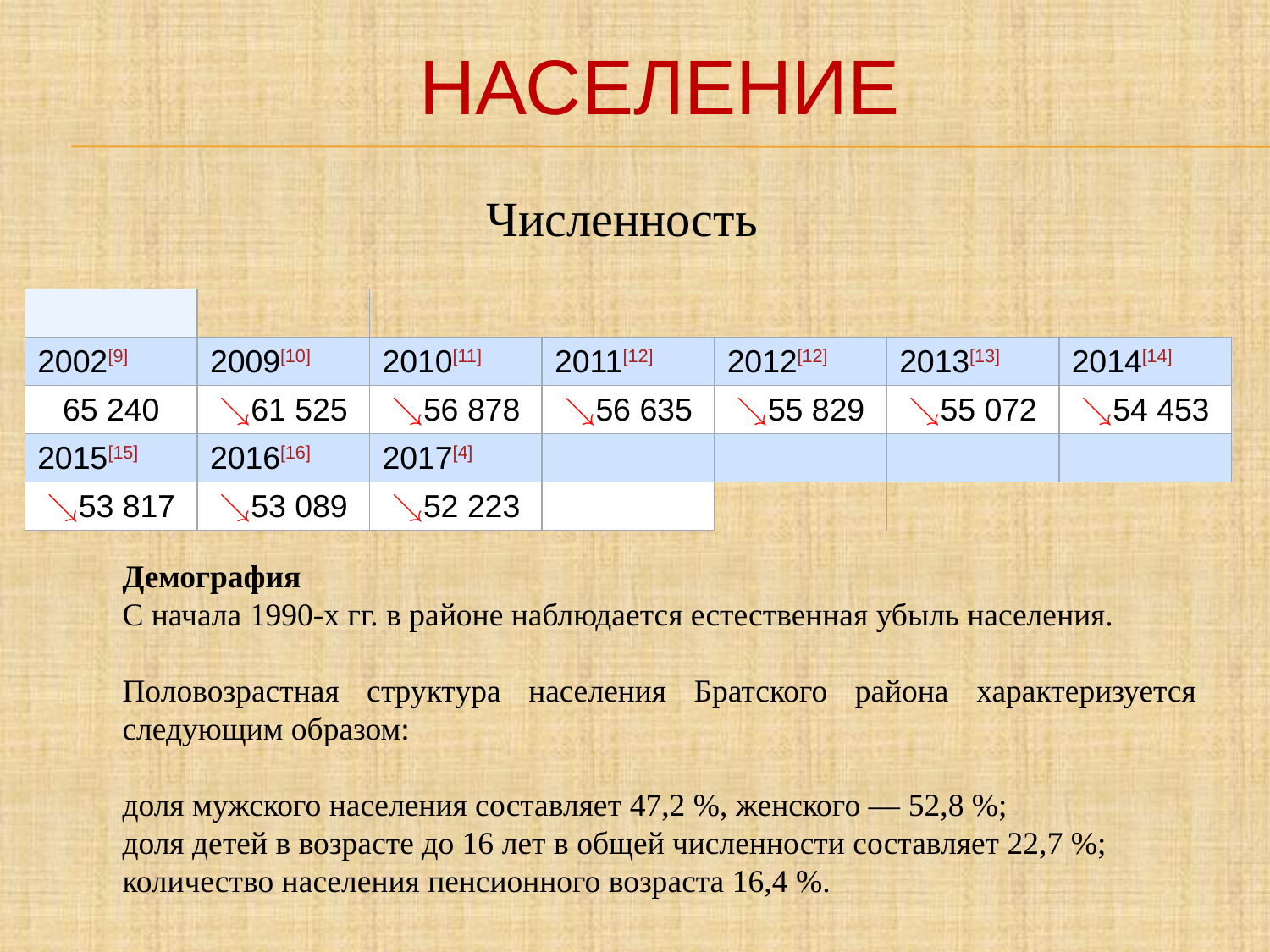

Население
| Численность |  |  |  |  |  |  |
| --- | --- | --- | --- | --- | --- | --- |
|  |  |  |  |  |  |  |
| 2002[9] | 2009[10] | 2010[11] | 2011[12] | 2012[12] | 2013[13] | 2014[14] |
| 65 240 | ↘61 525 | ↘56 878 | ↘56 635 | ↘55 829 | ↘55 072 | ↘54 453 |
| 2015[15] | 2016[16] | 2017[4] |  |  |  |  |
| ↘53 817 | ↘53 089 | ↘52 223 |  |  |  |  |

Демография
С начала 1990-х гг. в районе наблюдается естественная убыль населения.

Половозрастная структура населения Братского района характеризуется следующим образом:

доля мужского населения составляет 47,2 %, женского — 52,8 %;
доля детей в возрасте до 16 лет в общей численности составляет 22,7 %;
количество населения пенсионного возраста 16,4 %.